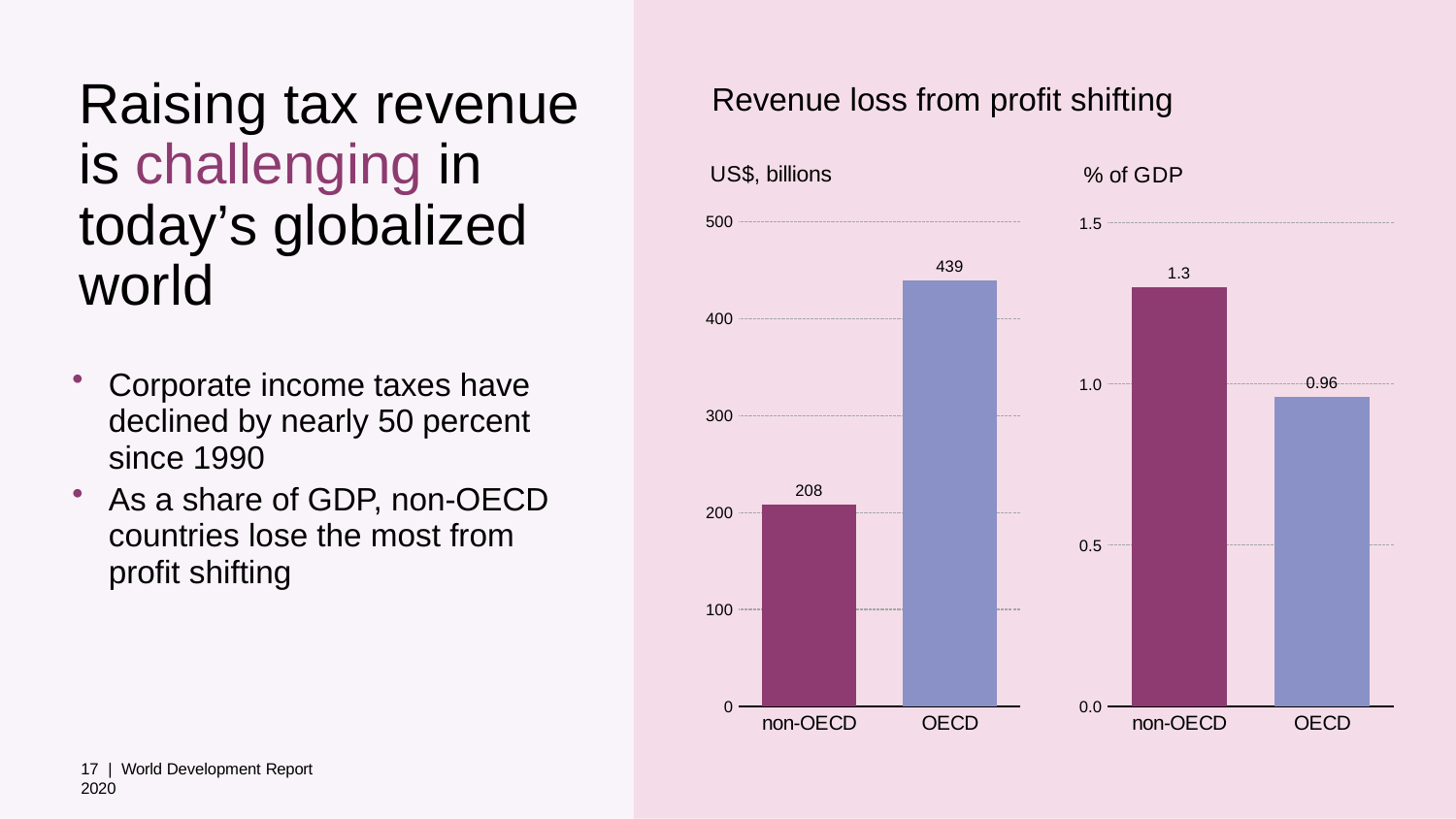

# Raising tax revenue is challenging in today’s globalized world
Revenue loss from profit shifting

### Chart:

| Category | US$, billions |
|---|---|
| non-OECD | 208.0 |
| OECD | 439.0 |

### Chart:

| Category | % of GDP |
|---|---|
| non-OECD | 1.3 |
| OECD | 0.96 |
Corporate income taxes have declined by nearly 50 percent since 1990
As a share of GDP, non-OECD countries lose the most from profit shifting
17  |  World Development Report 2020